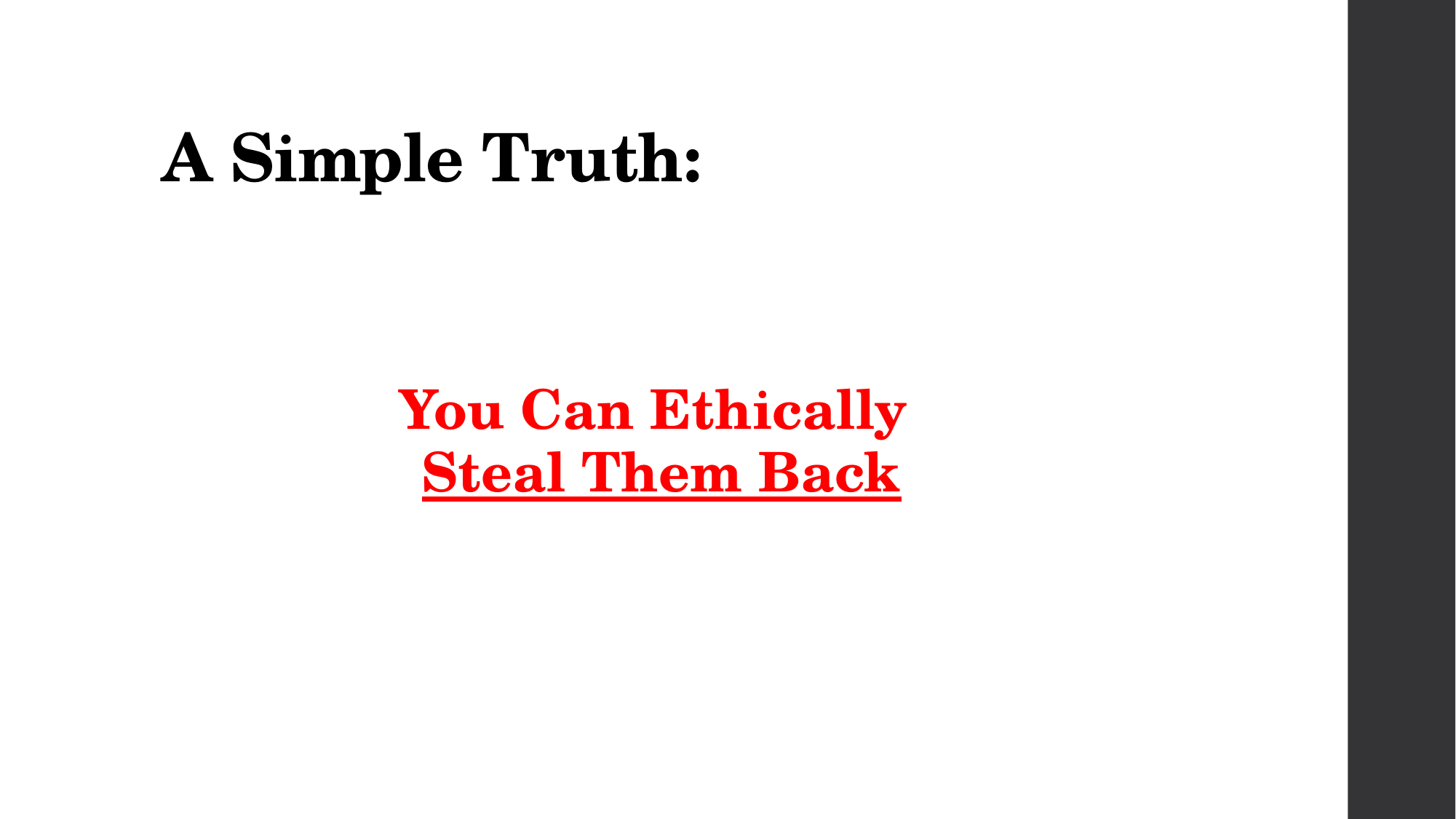

# A Simple Truth:
You Can Ethically
 Steal Them Back